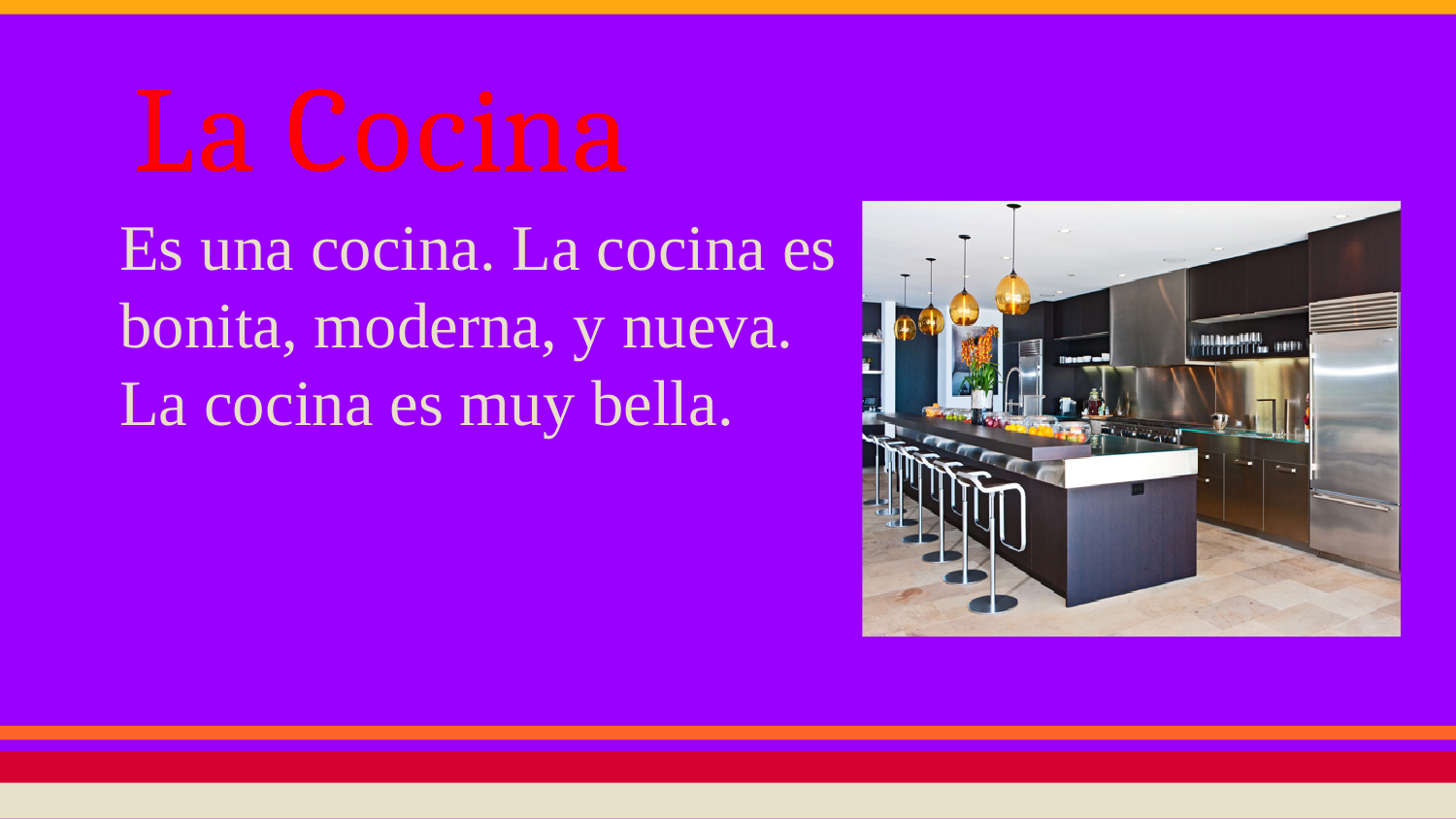

# La Cocina
Es una cocina. La cocina es
bonita, moderna, y nueva.
La cocina es muy bella.